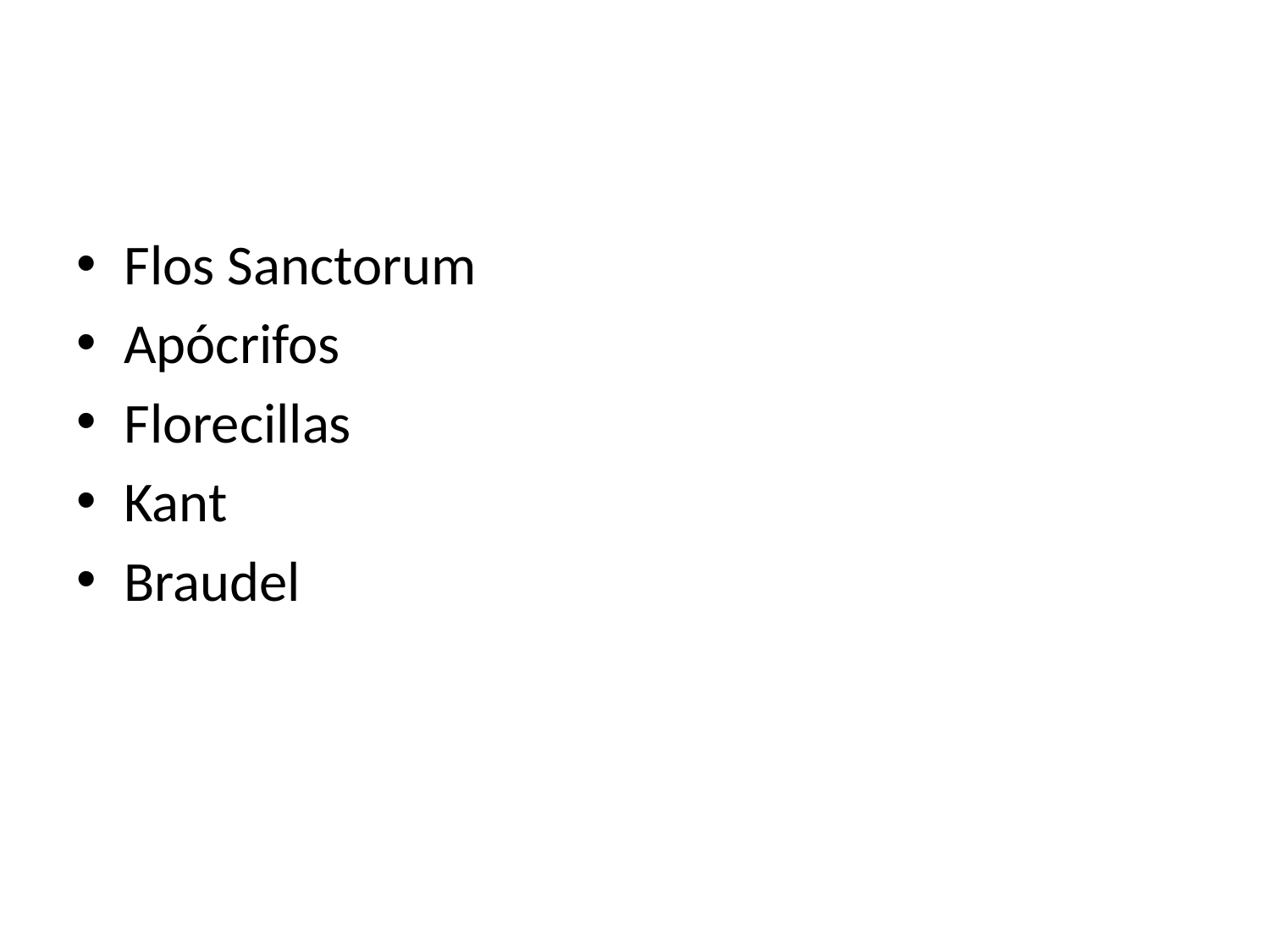

#
Flos Sanctorum
Apócrifos
Florecillas
Kant
Braudel